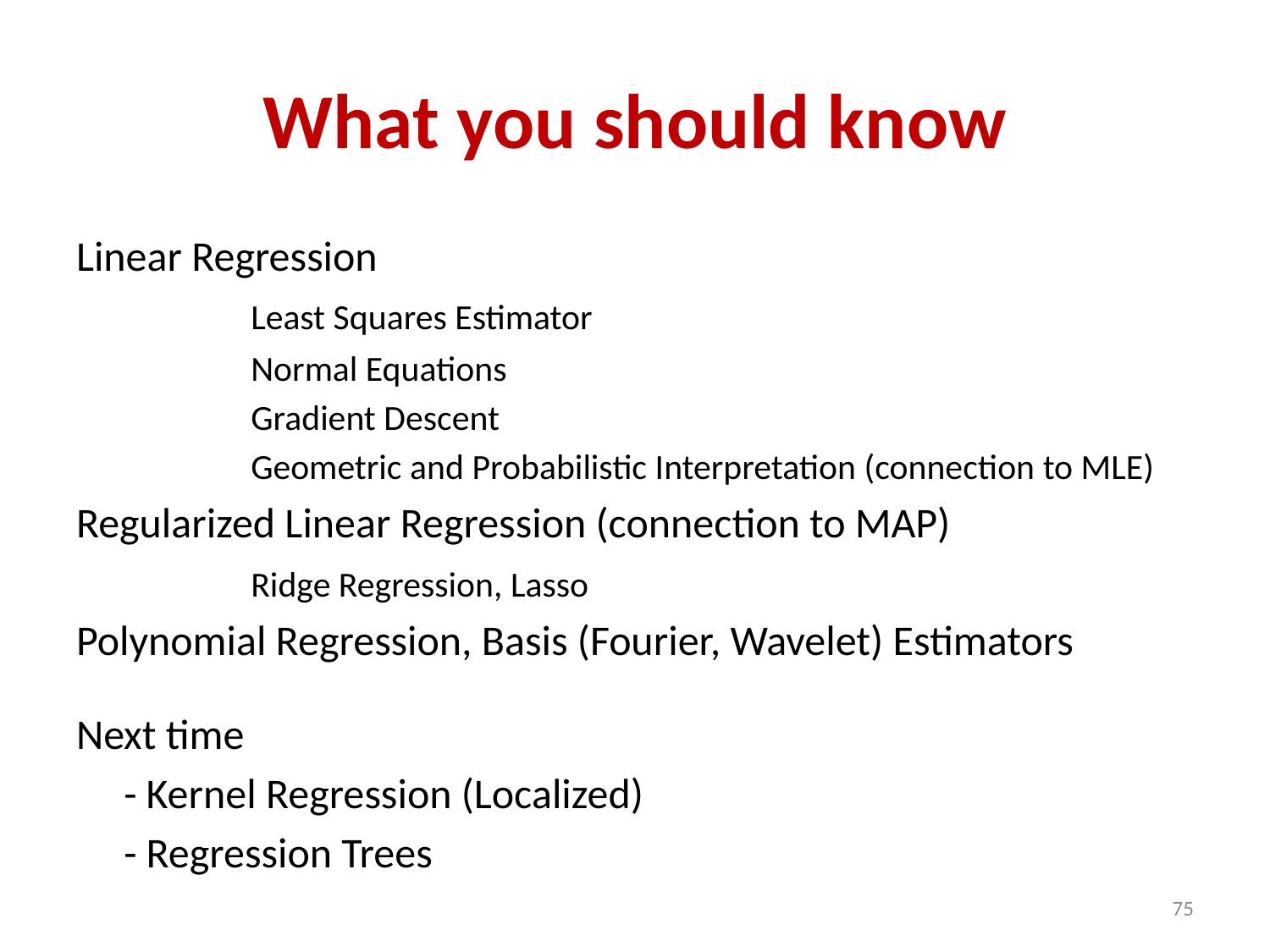

# What you should know
Linear Regression
		Least Squares Estimator
		Normal Equations
		Gradient Descent
		Geometric and Probabilistic Interpretation (connection to MLE)
Regularized Linear Regression (connection to MAP)
		Ridge Regression, Lasso
Polynomial Regression, Basis (Fourier, Wavelet) Estimators

Next time
	- Kernel Regression (Localized)
	- Regression Trees

75